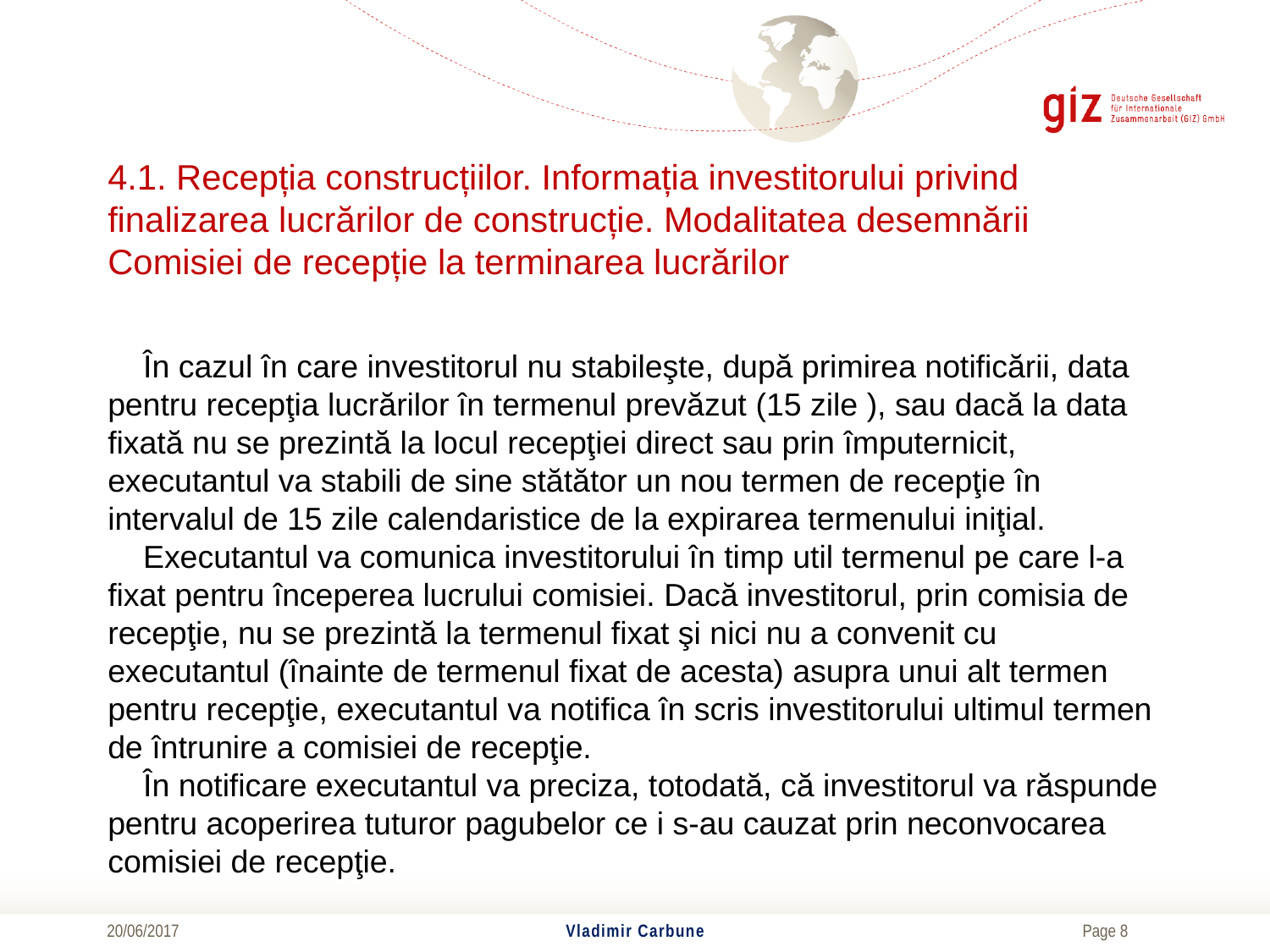

# 4.1. Recepția construcțiilor. Informația investitorului privind finalizarea lucrărilor de construcție. Modalitatea desemnării Comisiei de recepție la terminarea lucrărilor
    În cazul în care investitorul nu stabileşte, după primirea notificării, data pentru recepţia lucrărilor în termenul prevăzut (15 zile ), sau dacă la data fixată nu se prezintă la locul recepţiei direct sau prin împuternicit, executantul va stabili de sine stătător un nou termen de recepţie în intervalul de 15 zile calendaristice de la expirarea termenului iniţial.
    Executantul va comunica investitorului în timp util termenul pe care l-a fixat pentru începerea lucrului comisiei. Dacă investitorul, prin comisia de recepţie, nu se prezintă la termenul fixat şi nici nu a convenit cu executantul (înainte de termenul fixat de acesta) asupra unui alt termen pentru recepţie, executantul va notifica în scris investitorului ultimul termen de întrunire a comisiei de recepţie.
    În notificare executantul va preciza, totodată, că investitorul va răspunde pentru acoperirea tuturor pagubelor ce i s-au cauzat prin neconvocarea comisiei de recepţie.
20/06/2017
Vladimir Carbune